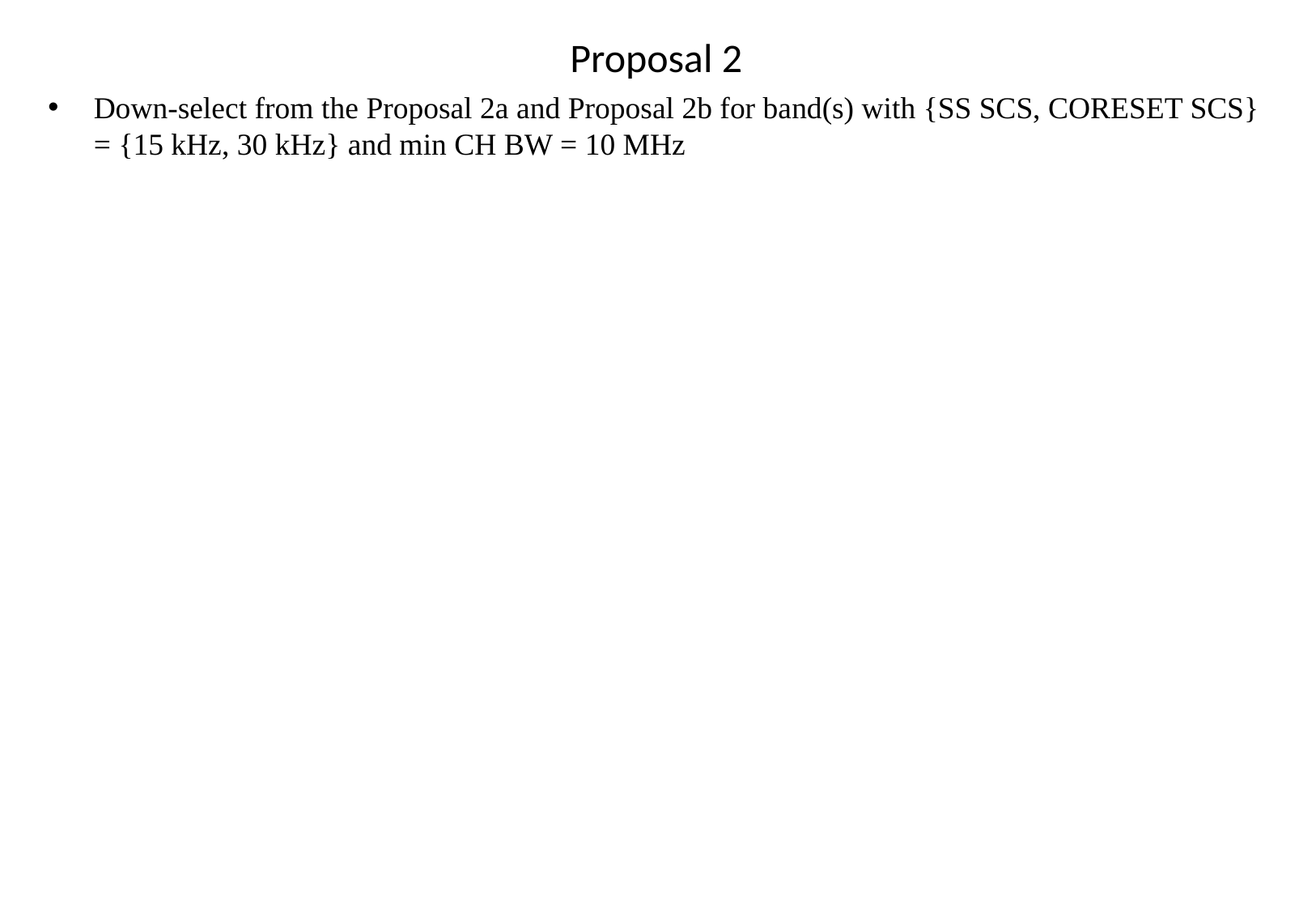

# Proposal 2
Down-select from the Proposal 2a and Proposal 2b for band(s) with {SS SCS, CORESET SCS} = {15 kHz, 30 kHz} and min CH BW = 10 MHz